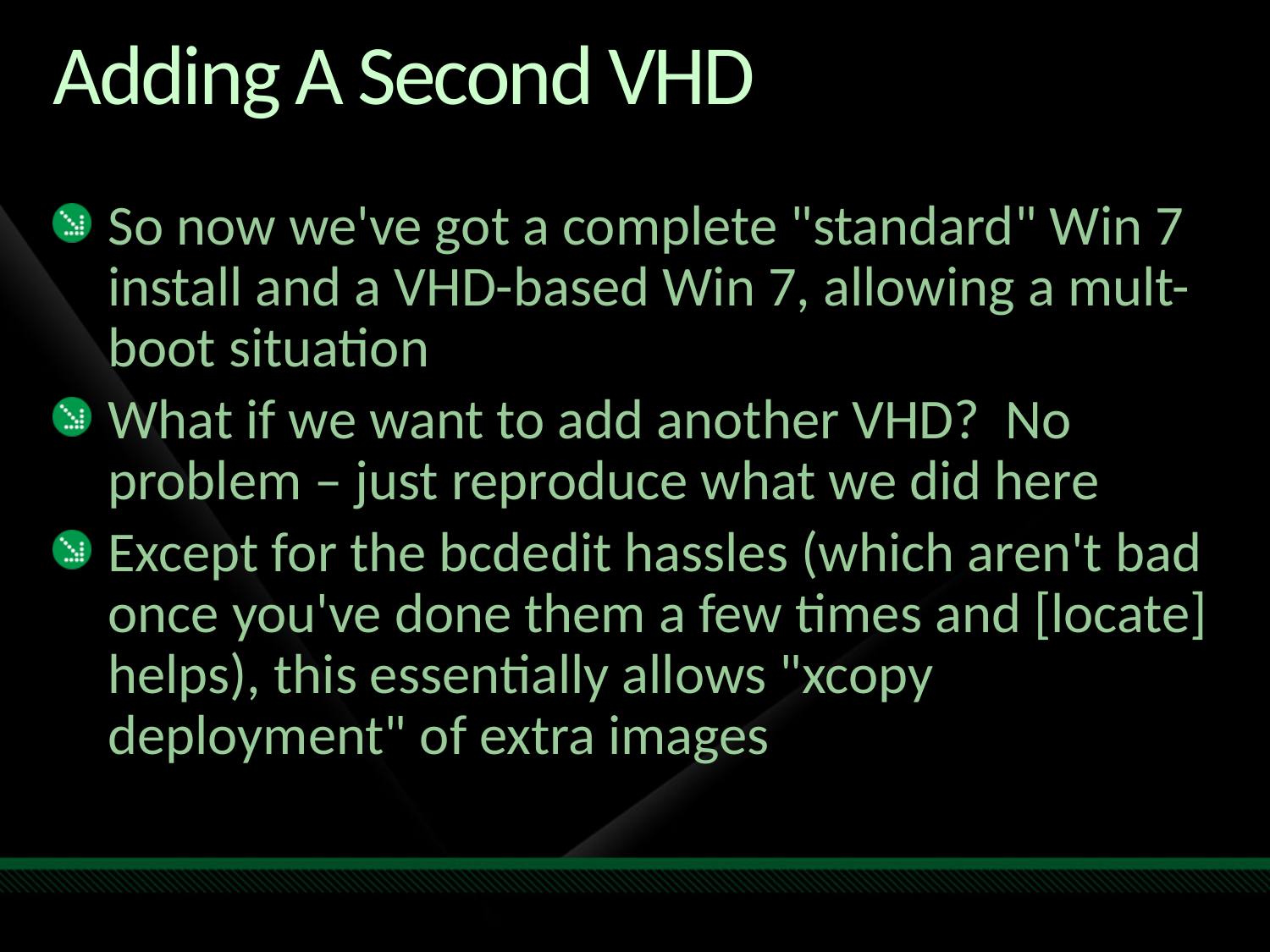

# Adding A Second VHD
So now we've got a complete "standard" Win 7 install and a VHD-based Win 7, allowing a mult-boot situation
What if we want to add another VHD?  No problem – just reproduce what we did here
Except for the bcdedit hassles (which aren't bad once you've done them a few times and [locate] helps), this essentially allows "xcopy deployment" of extra images